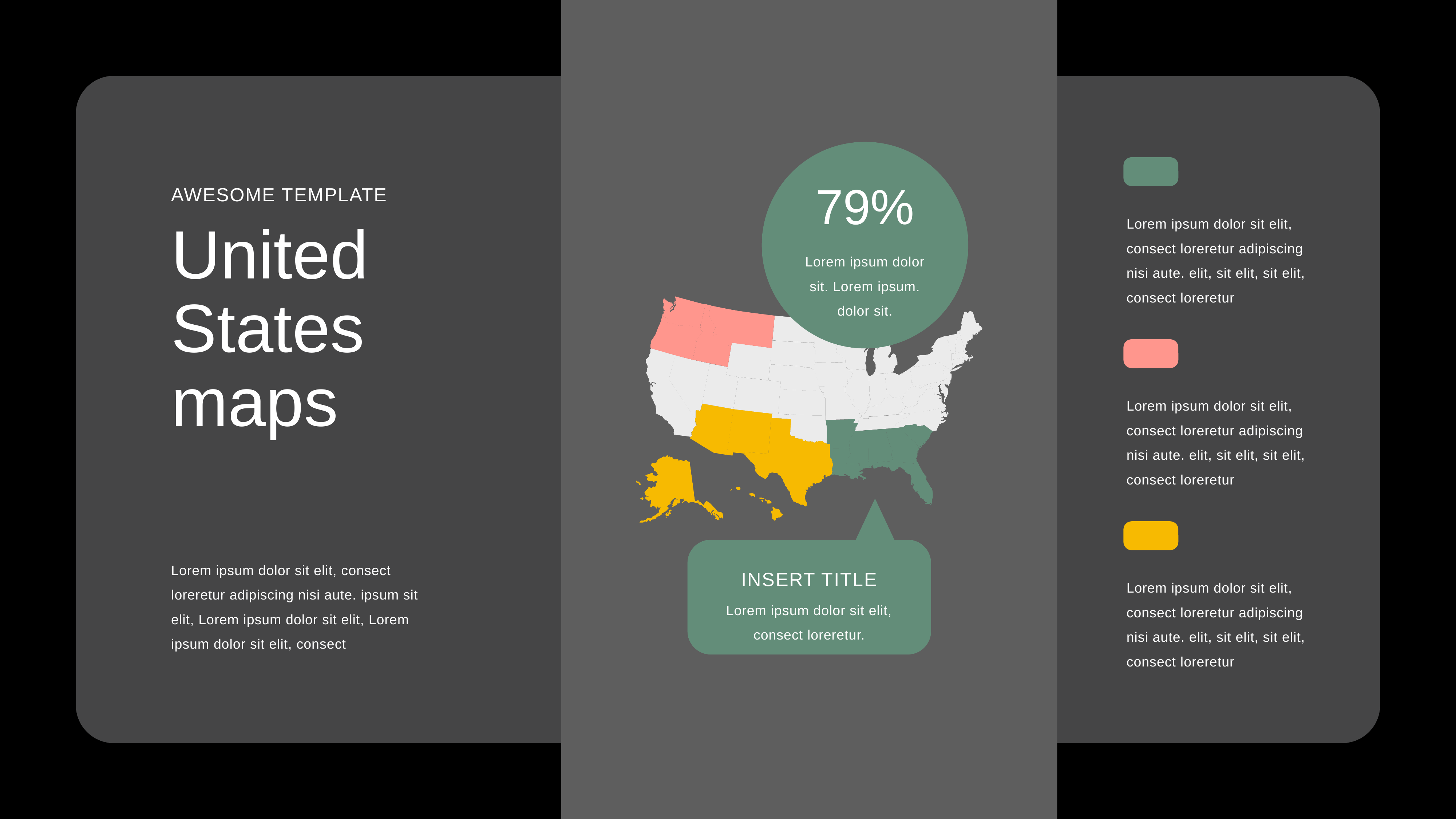

79%
Lorem ipsum dolor sit. Lorem ipsum. dolor sit.

Lorem ipsum dolor sit elit, consect loreretur adipiscing nisi aute. elit, sit elit, sit elit, consect loreretur
Awesome template
United States maps

Lorem ipsum dolor sit elit, consect loreretur adipiscing nisi aute. elit, sit elit, sit elit, consect loreretur

INSERT TITLE
Lorem ipsum dolor sit elit, consect loreretur.

Lorem ipsum dolor sit elit, consect loreretur adipiscing nisi aute. elit, sit elit, sit elit, consect loreretur
Lorem ipsum dolor sit elit, consect loreretur adipiscing nisi aute. ipsum sit elit, Lorem ipsum dolor sit elit, Lorem ipsum dolor sit elit, consect